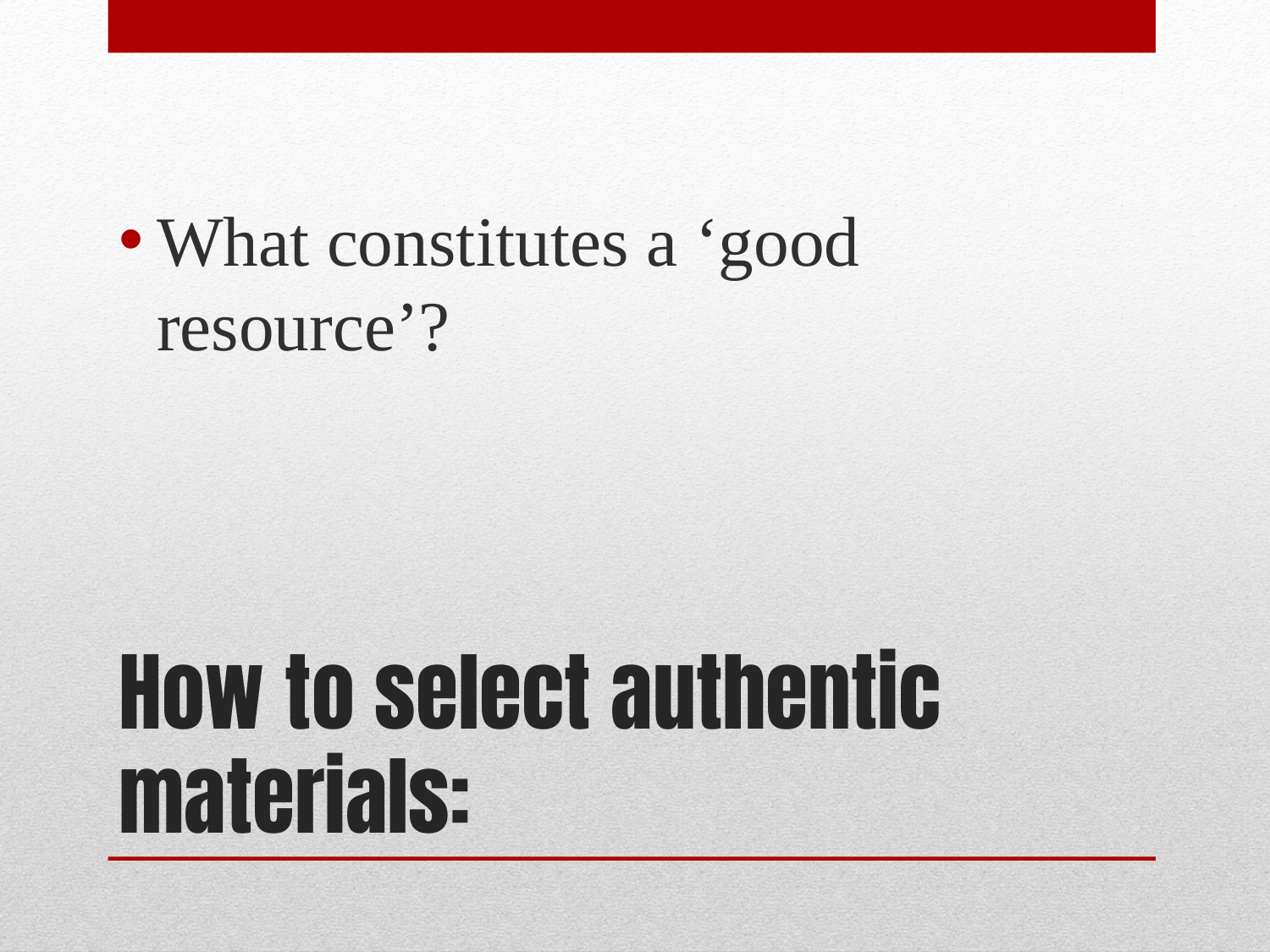

What constitutes a ‘good resource’?
# How to select authentic materials: